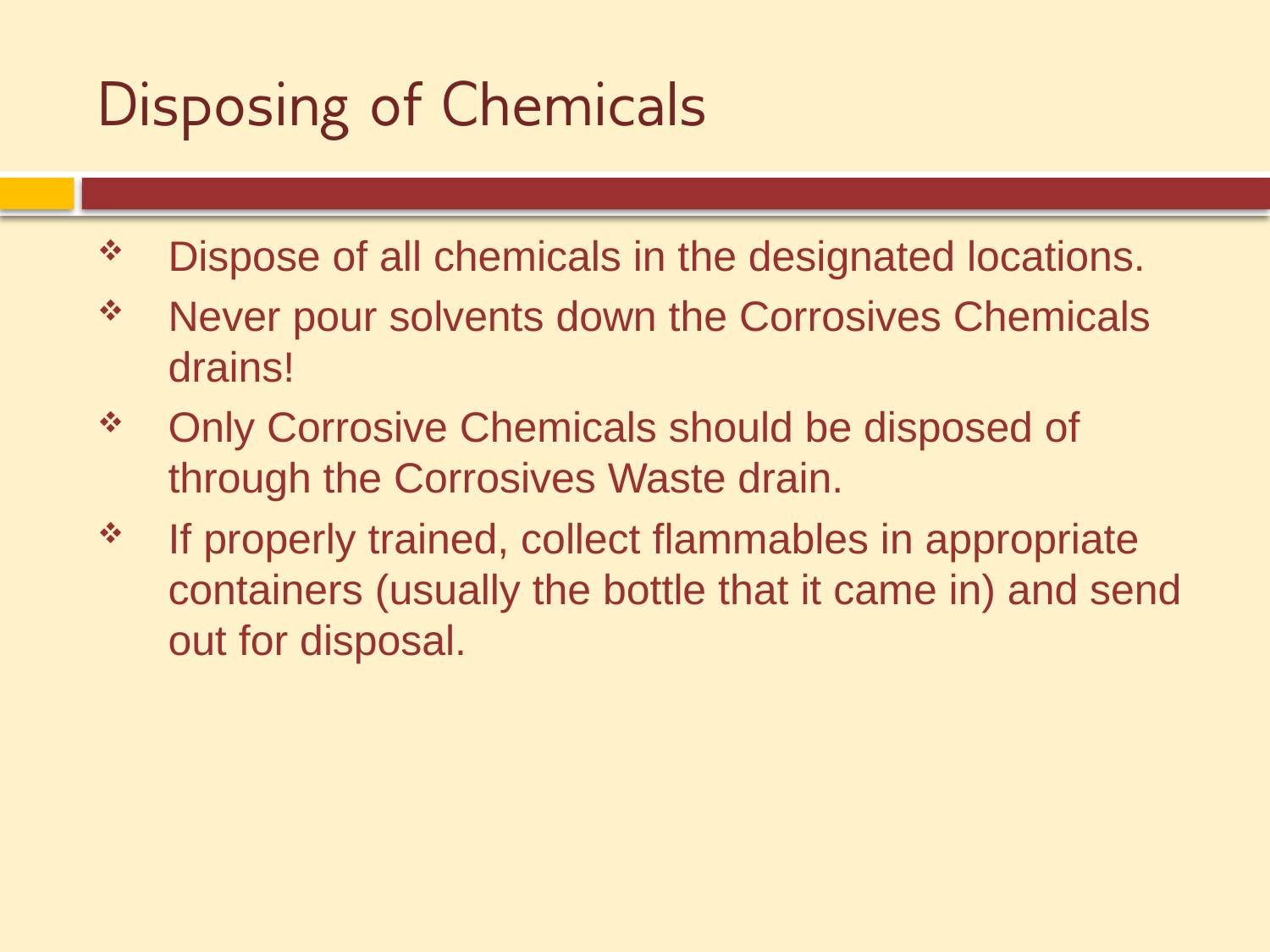

# Disposing of Chemicals
Dispose of all chemicals in the designated locations.
Never pour solvents down the Corrosives Chemicals drains!
Only Corrosive Chemicals should be disposed of through the Corrosives Waste drain.
If properly trained, collect flammables in appropriate containers (usually the bottle that it came in) and send out for disposal.